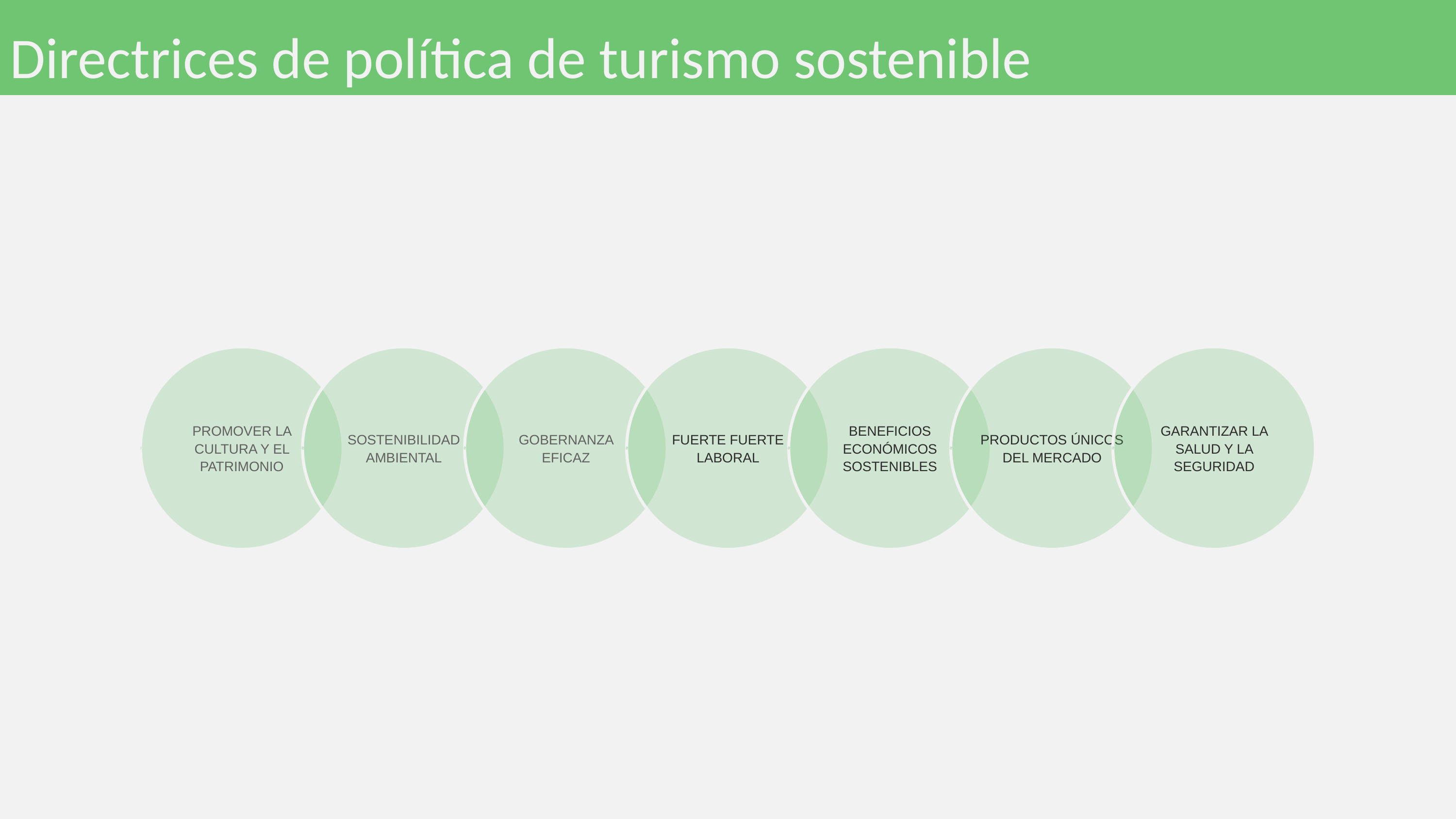

Directrices de política de turismo sostenible

PROMOVER LA CULTURA Y EL PATRIMONIO

SOSTENIBILIDAD AMBIENTAL

GOBERNANZA EFICAZ

FUERTE FUERTE LABORAL

BENEFICIOS ECONÓMICOS SOSTENIBLES

PRODUCTOS ÚNICOS DEL MERCADO

GARANTIZAR LA SALUD Y LA SEGURIDAD